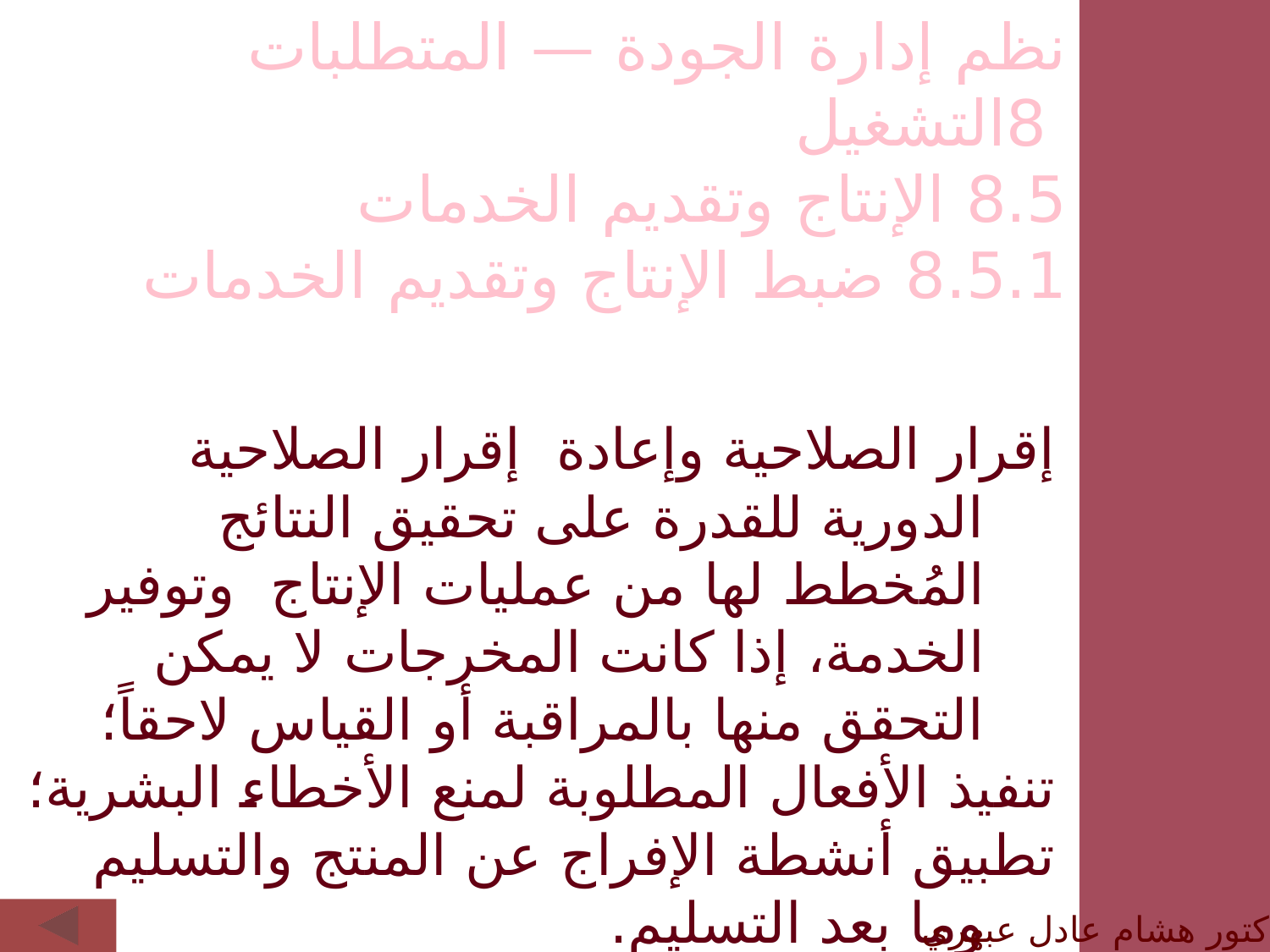

نظم إدارة الجودة — المتطلبات
 8التشغيل
8.5 الإنتاج وتقديم الخدمات
8.5.1 ضبط الإنتاج وتقديم الخدمات

إقرار الصلاحية وإعادة  إقرار الصلاحية الدورية للقدرة على تحقيق النتائج المُخطط لها من عمليات الإنتاج  وتوفير الخدمة، إذا كانت المخرجات لا يمكن التحقق منها بالمراقبة أو القياس لاحقاً؛
تنفيذ الأفعال المطلوبة لمنع الأخطاء البشرية؛
تطبيق أنشطة الإفراج عن المنتج والتسليم وما بعد التسليم.

الدكتور هشام عادل عبهري